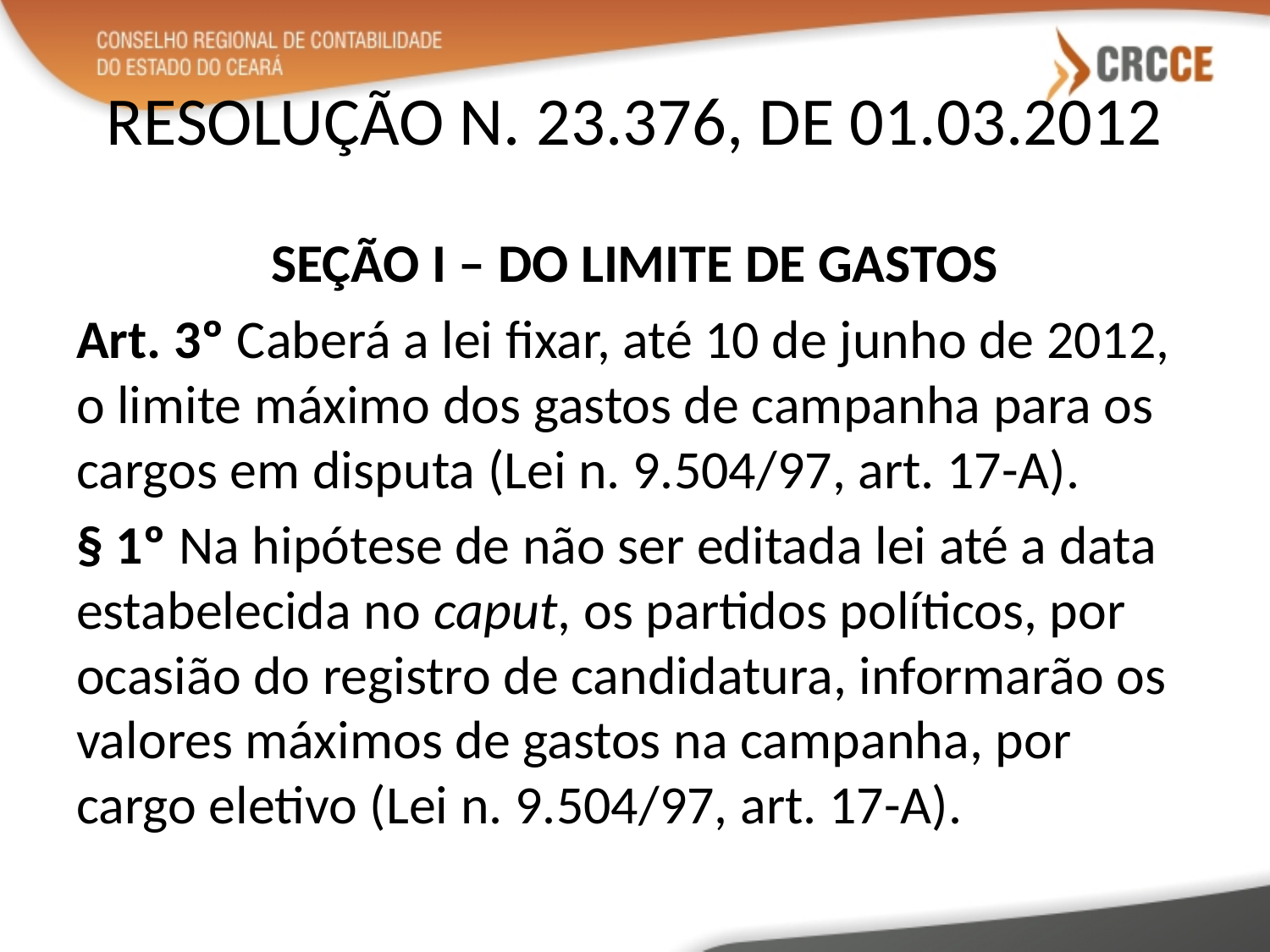

# RESOLUÇÃO N. 23.376, DE 01.03.2012
SEÇÃO I – DO LIMITE DE GASTOS
Art. 3º Caberá a lei fixar, até 10 de junho de 2012, o limite máximo dos gastos de campanha para os cargos em disputa (Lei n. 9.504/97, art. 17-A).
§ 1º Na hipótese de não ser editada lei até a data estabelecida no caput, os partidos políticos, por ocasião do registro de candidatura, informarão os valores máximos de gastos na campanha, por cargo eletivo (Lei n. 9.504/97, art. 17-A).